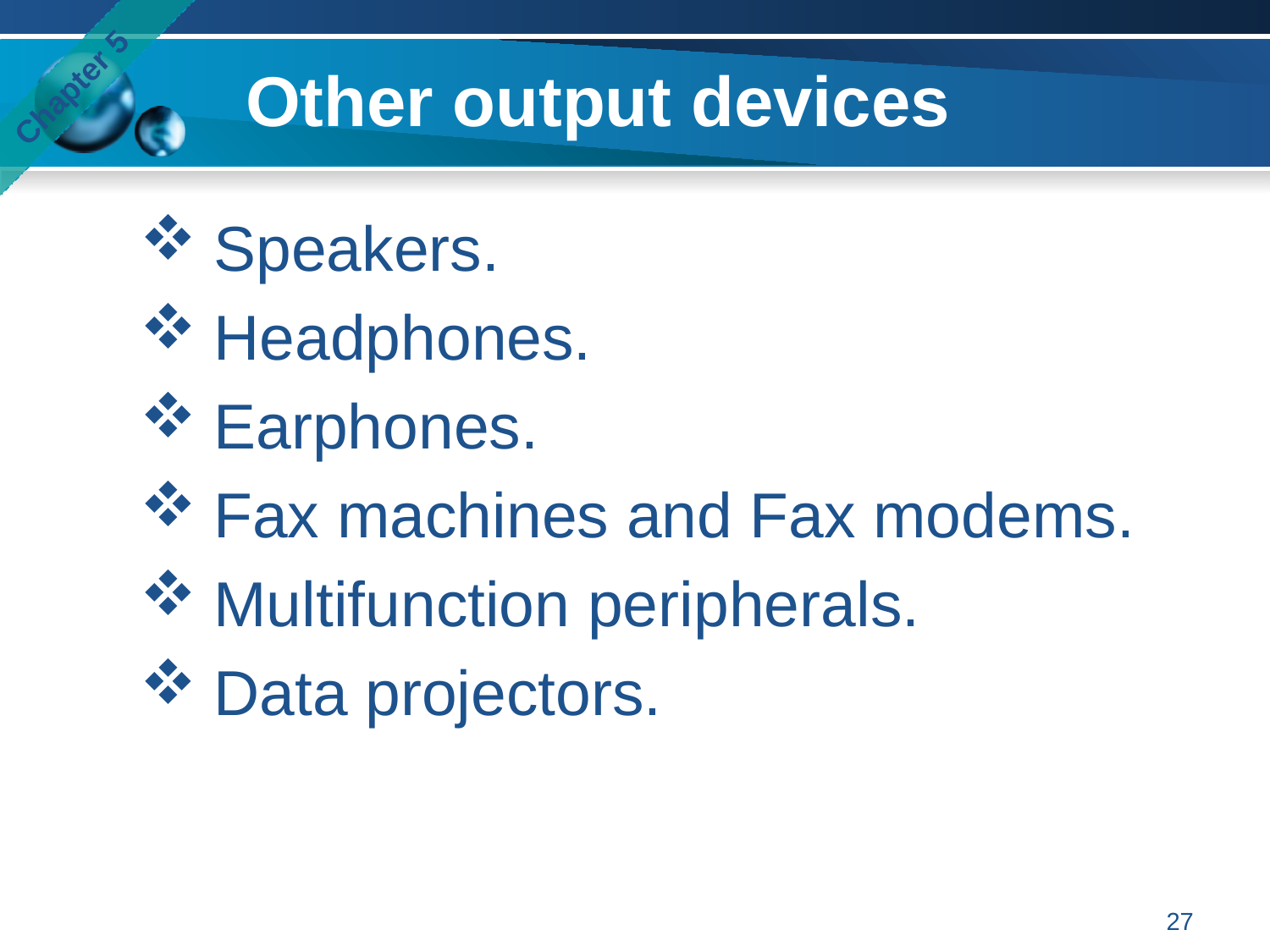

# Other output devices
Chapter 5
Speakers.
Headphones.
Earphones.
Fax machines and Fax modems.
Multifunction peripherals.
Data projectors.
27